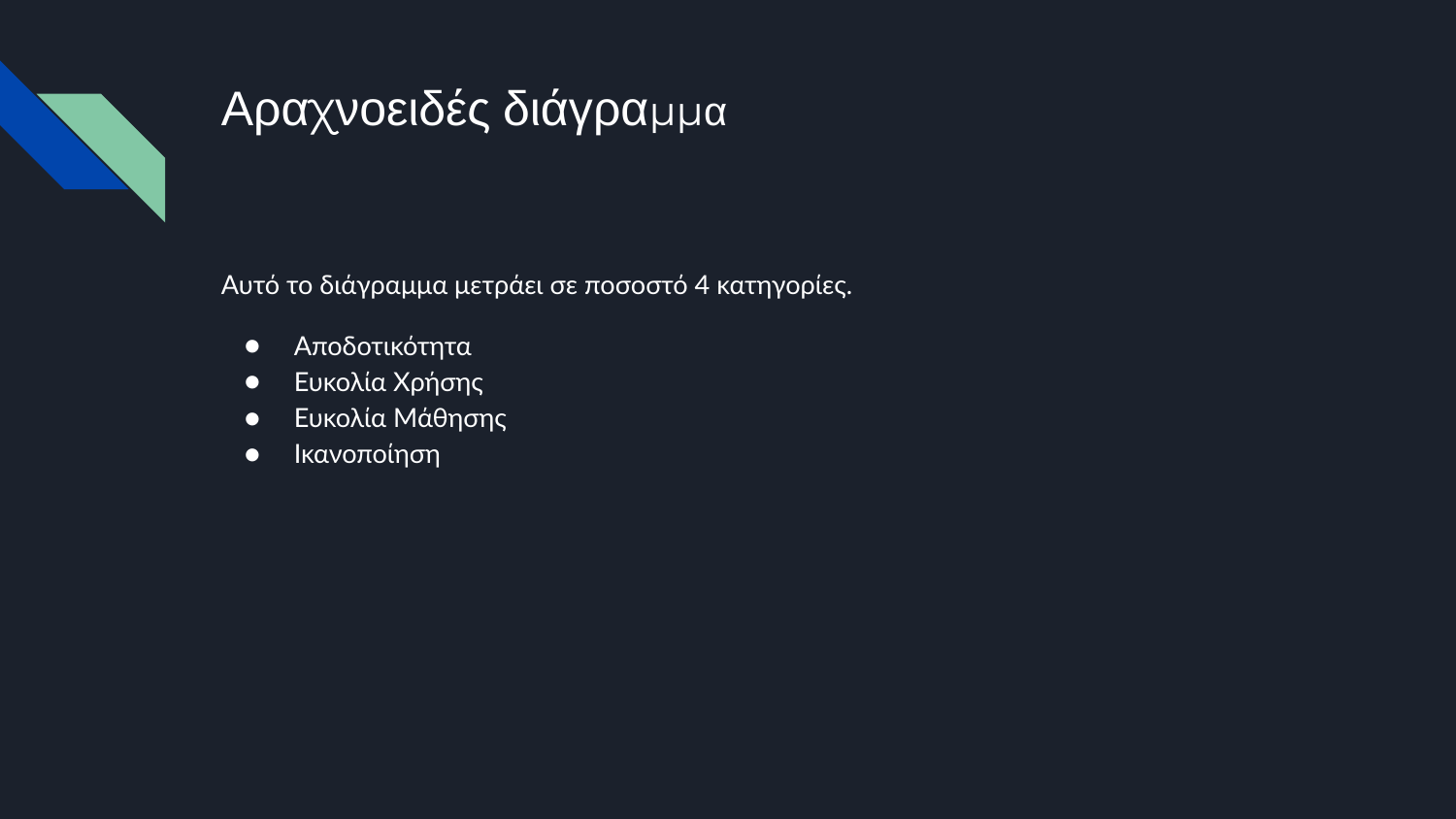

# Αραχνοειδές διάγραμμα
Αυτό το διάγραμμα μετράει σε ποσοστό 4 κατηγορίες.
Αποδοτικότητα
Ευκολία Χρήσης
Ευκολία Μάθησης
Ικανοποίηση